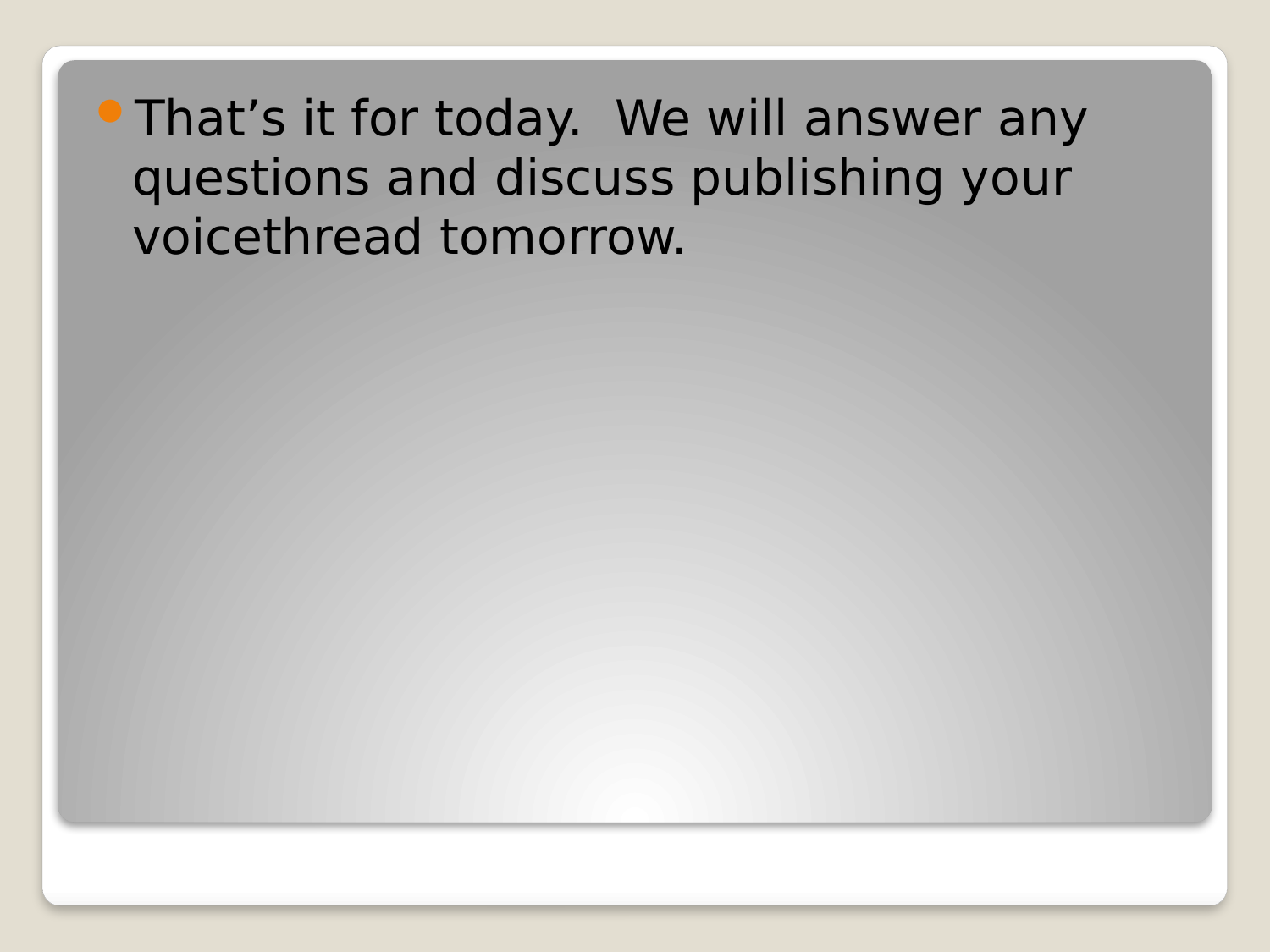

That’s it for today.  We will answer any questions and discuss publishing your voicethread tomorrow.
#